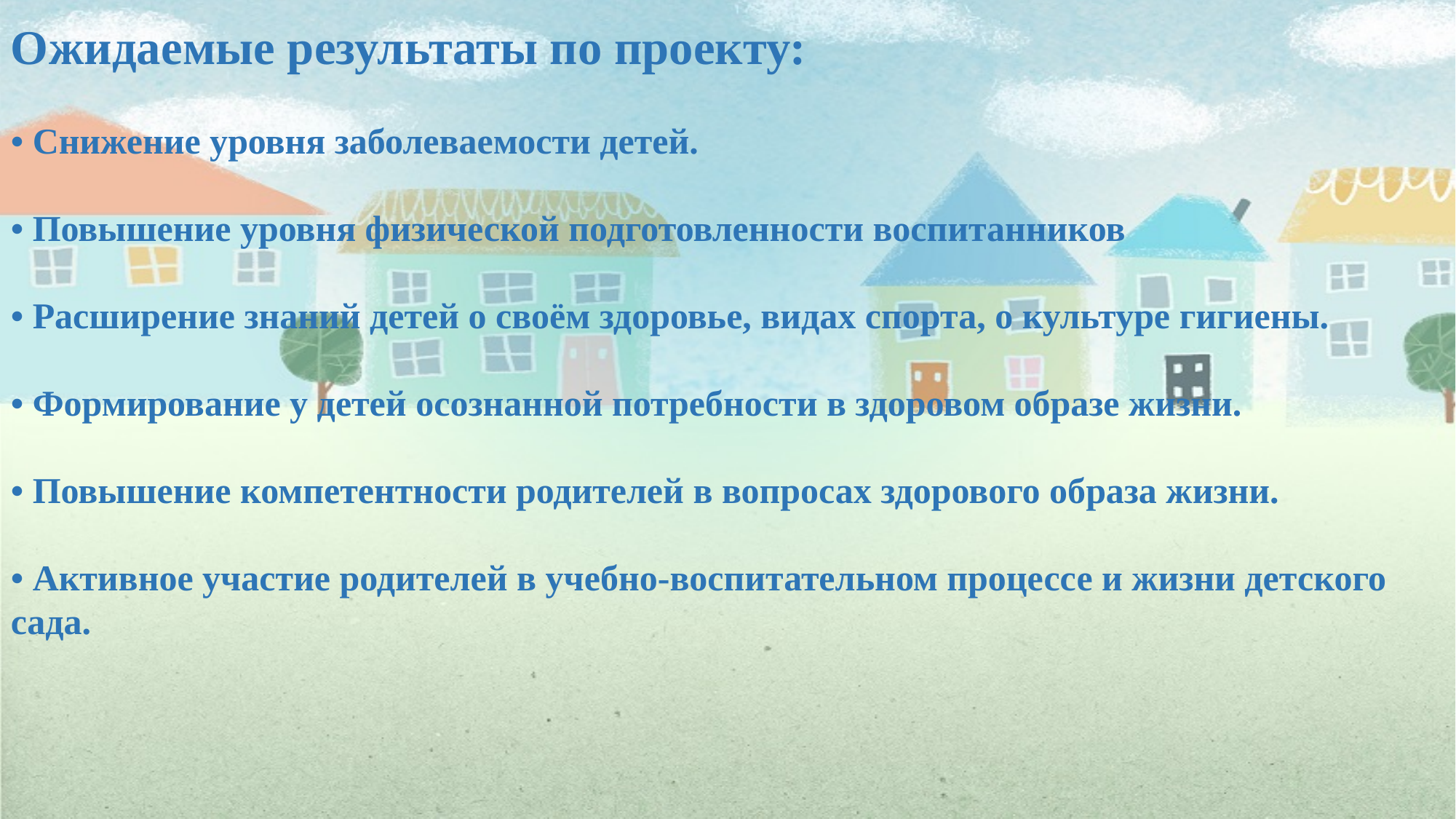

Ожидаемые результаты по проекту:

• Снижение уровня заболеваемости детей.

• Повышение уровня физической подготовленности воспитанников

• Расширение знаний детей о своём здоровье, видах спорта, о культуре гигиены.

• Формирование у детей осознанной потребности в здоровом образе жизни.

• Повышение компетентности родителей в вопросах здорового образа жизни.

• Активное участие родителей в учебно-воспитательном процессе и жизни детского сада.